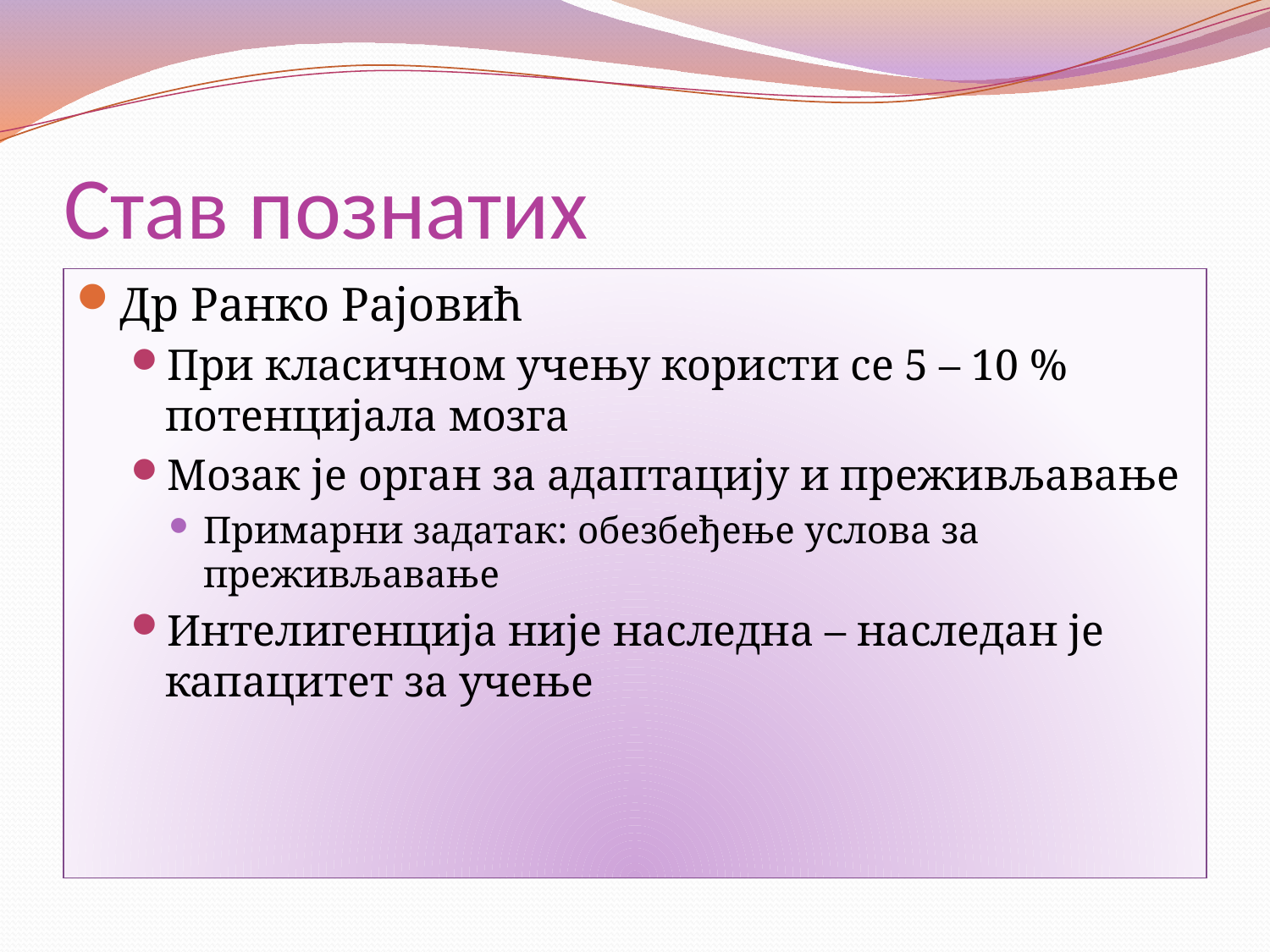

# Став познатих
Др Ранко Рајовић
При класичном учењу користи се 5 – 10 % потенцијала мозга
Мозак је орган за адаптацију и преживљавање
Примарни задатак: обезбеђење услова за преживљавање
Интелигенција није наследна – наследан је капацитет за учење